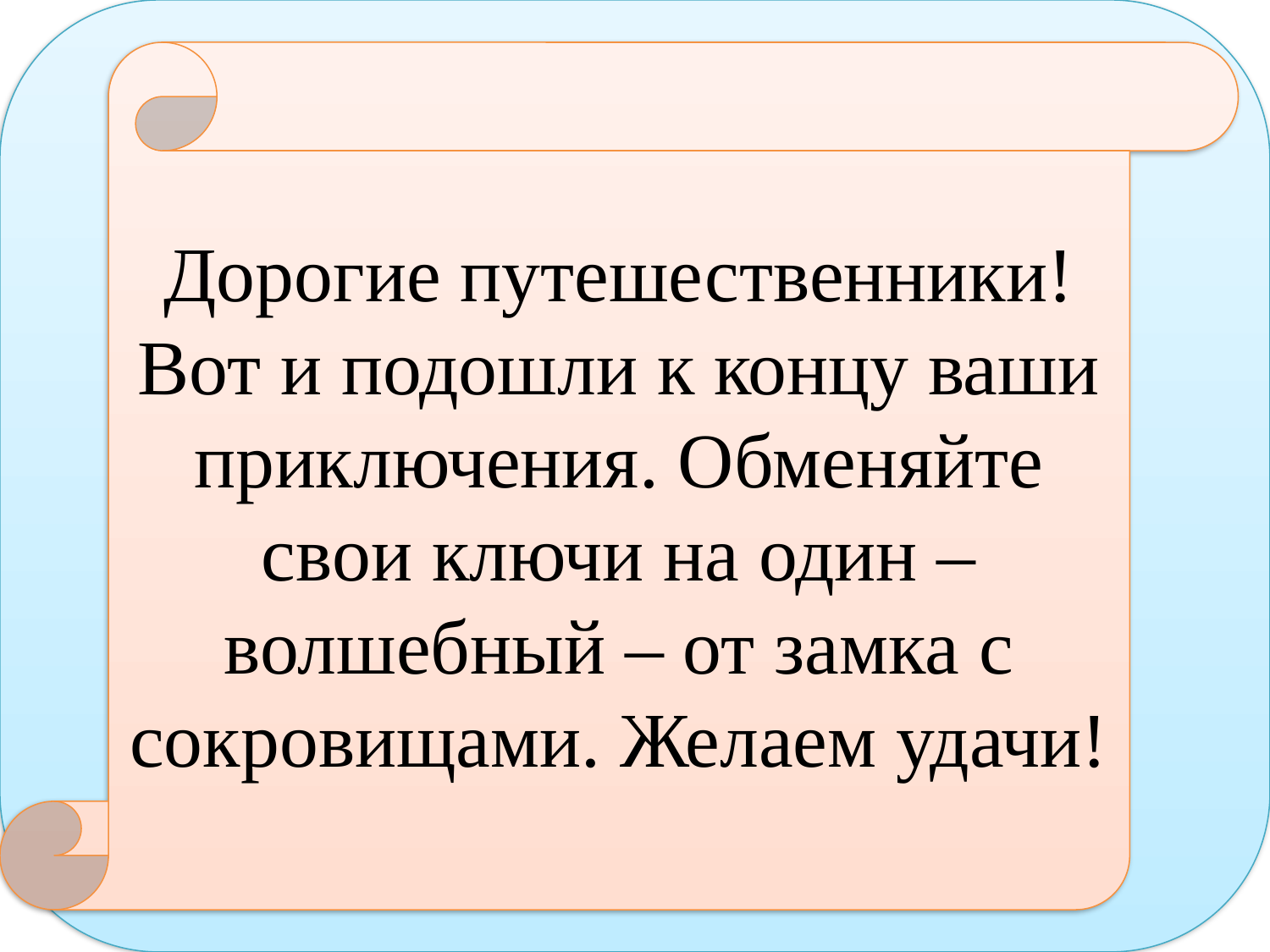

Дорогие путешественники!
Вот и подошли к концу ваши приключения. Обменяйте свои ключи на один – волшебный – от замка с сокровищами. Желаем удачи!